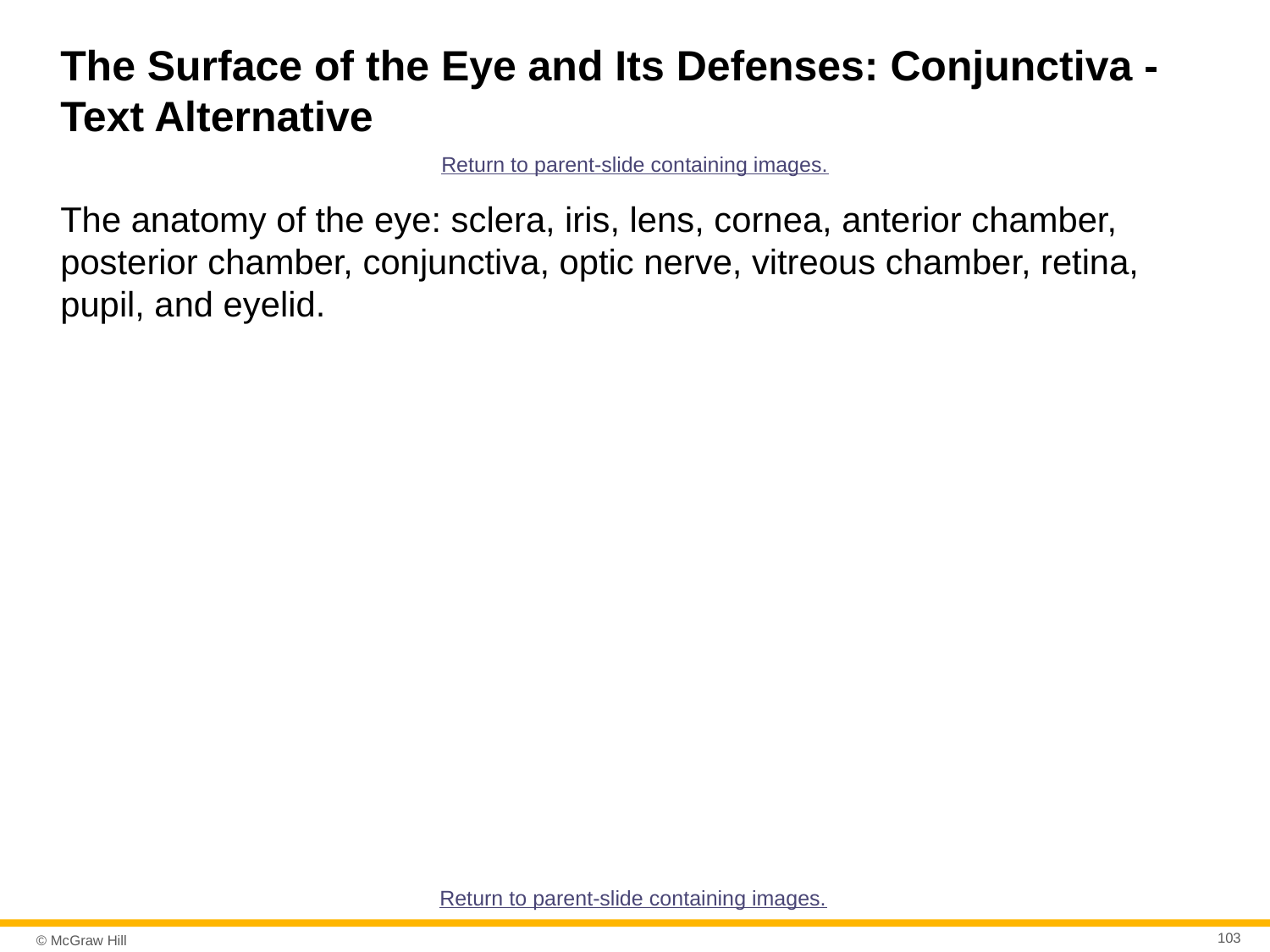

# The Surface of the Eye and Its Defenses: Conjunctiva - Text Alternative
Return to parent-slide containing images.
The anatomy of the eye: sclera, iris, lens, cornea, anterior chamber, posterior chamber, conjunctiva, optic nerve, vitreous chamber, retina, pupil, and eyelid.
Return to parent-slide containing images.